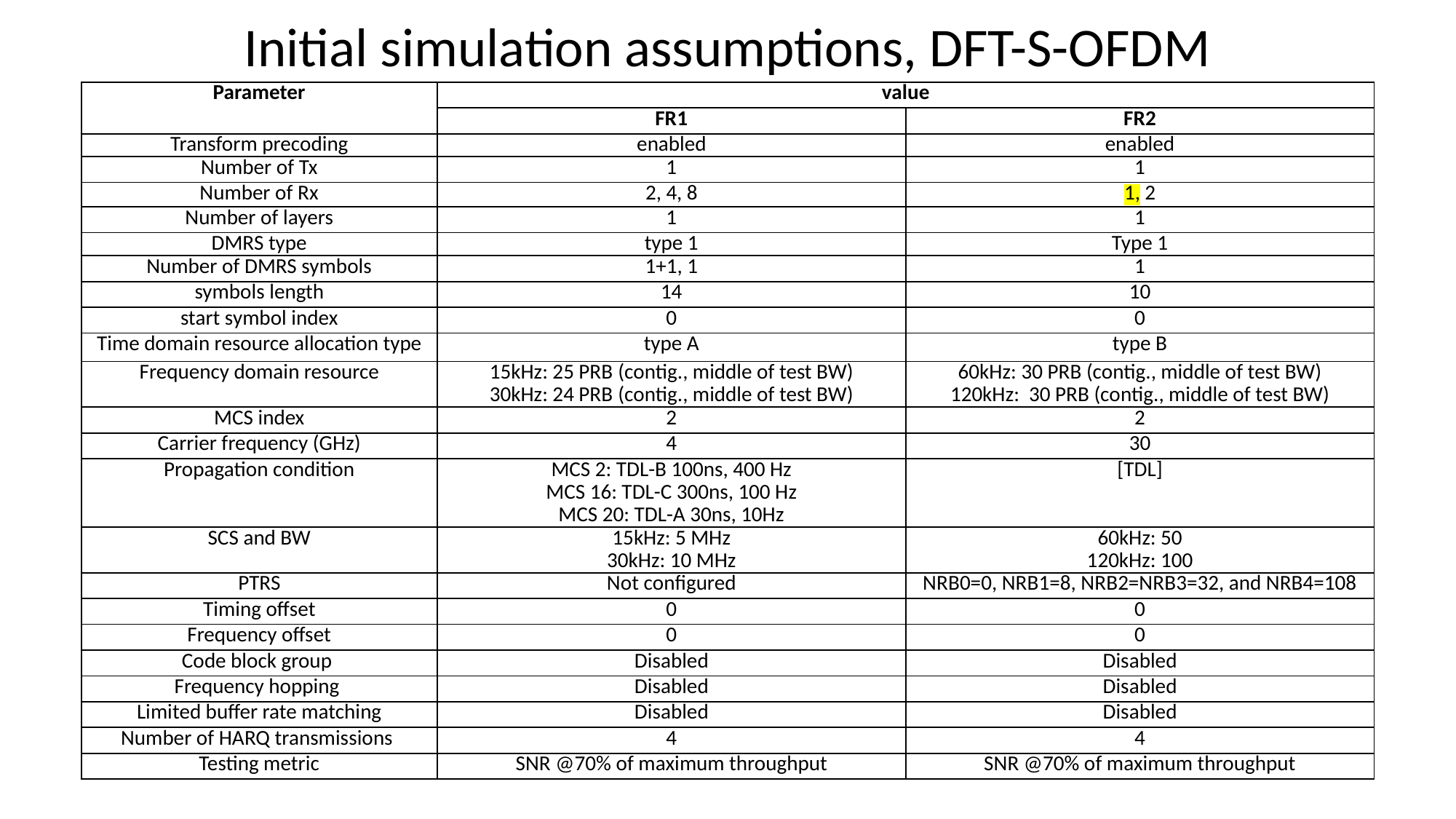

# Initial simulation assumptions, DFT-S-OFDM
| Parameter | value |  |
| --- | --- | --- |
|  | FR1 | FR2 |
| Transform precoding | enabled | enabled |
| Number of Tx | 1 | 1 |
| Number of Rx | 2, 4, 8 | 1, 2 |
| Number of layers | 1 | 1 |
| DMRS type | type 1 | Type 1 |
| Number of DMRS symbols | 1+1, 1 | 1 |
| symbols length | 14 | 10 |
| start symbol index | 0 | 0 |
| Time domain resource allocation type | type A | type B |
| Frequency domain resource | 15kHz: 25 PRB (contig., middle of test BW) 30kHz: 24 PRB (contig., middle of test BW) | 60kHz: 30 PRB (contig., middle of test BW) 120kHz: 30 PRB (contig., middle of test BW) |
| MCS index | 2 | 2 |
| Carrier frequency (GHz) | 4 | 30 |
| Propagation condition | MCS 2: TDL-B 100ns, 400 Hz MCS 16: TDL-C 300ns, 100 Hz MCS 20: TDL-A 30ns, 10Hz | [TDL] |
| SCS and BW | 15kHz: 5 MHz 30kHz: 10 MHz | 60kHz: 50 120kHz: 100 |
| PTRS | Not configured | NRB0=0, NRB1=8, NRB2=NRB3=32, and NRB4=108 |
| Timing offset | 0 | 0 |
| Frequency offset | 0 | 0 |
| Code block group | Disabled | Disabled |
| Frequency hopping | Disabled | Disabled |
| Limited buffer rate matching | Disabled | Disabled |
| Number of HARQ transmissions | 4 | 4 |
| Testing metric | SNR @70% of maximum throughput | SNR @70% of maximum throughput |